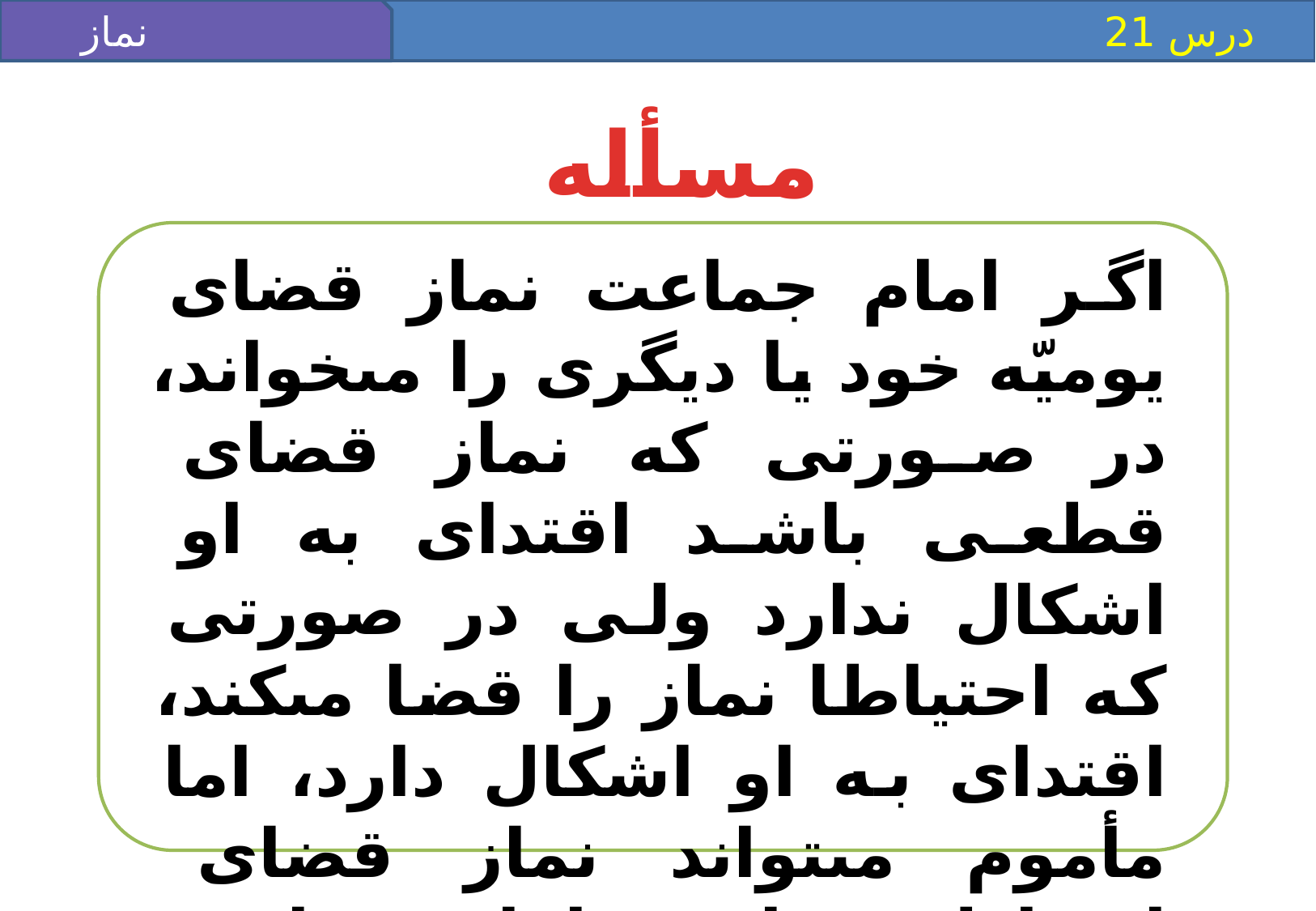

نماز جماعت(1)
 درس 21
مسأله

اگر امام جماعت نماز قضاى يوميّه خود يا ديگرى را مى‏خواند، در صورتى كه نماز قضاى قطعى باشد اقتداى به او اشكال ندارد ولى در صورتى كه احتياطا نماز را قضا مى‏كند، اقتداى به او اشكال دارد، اما مأموم مى‏تواند نماز قضاى احتياطى را به امام جماعت اقتدا كند.